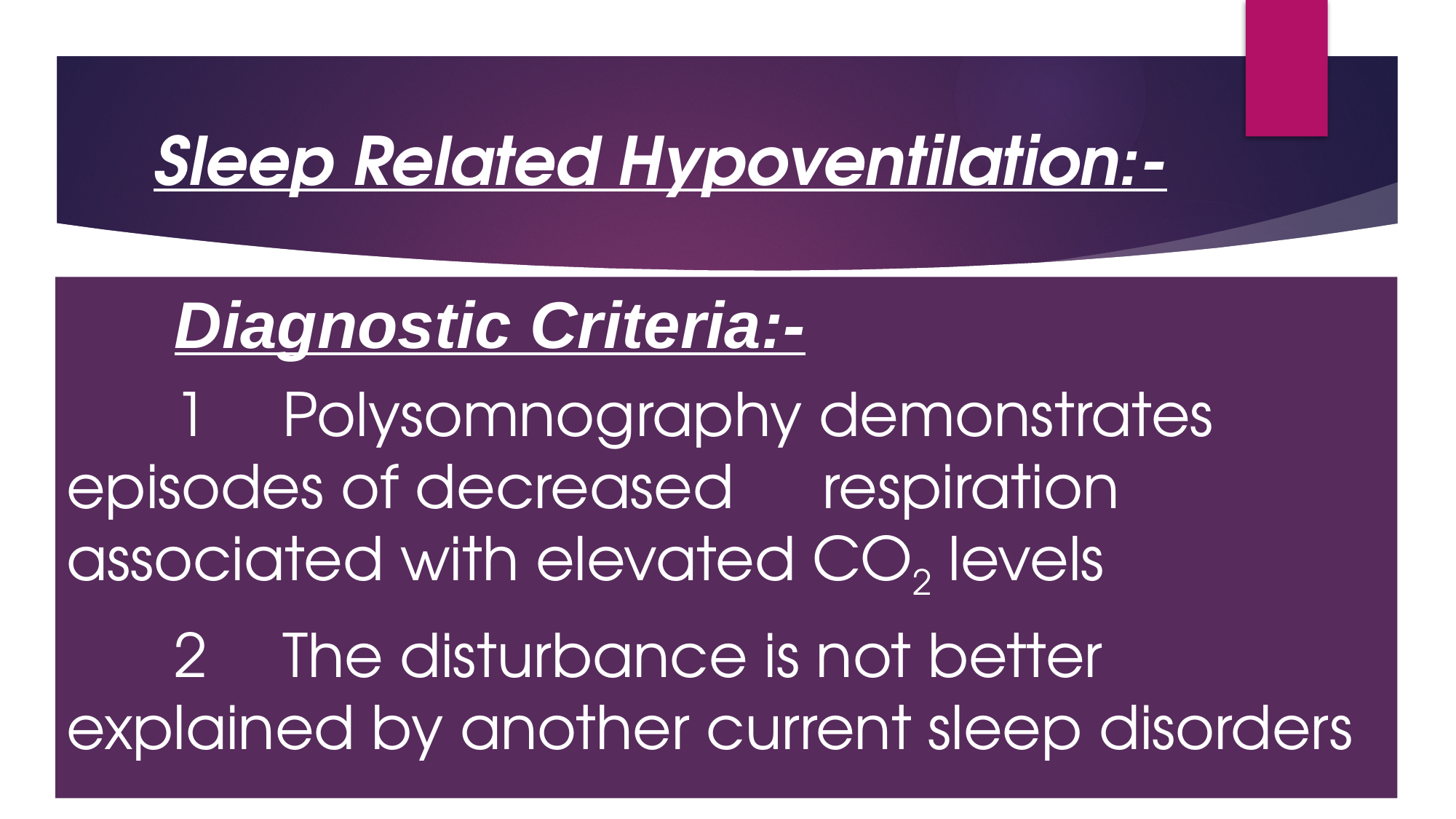

# Sleep Related Hypoventilation:-
	Diagnostic Criteria:-
	1		Polysomnography demonstrates episodes of decreased	respiration associated with elevated CO2 levels
	2		The disturbance is not better explained by another current sleep disorders